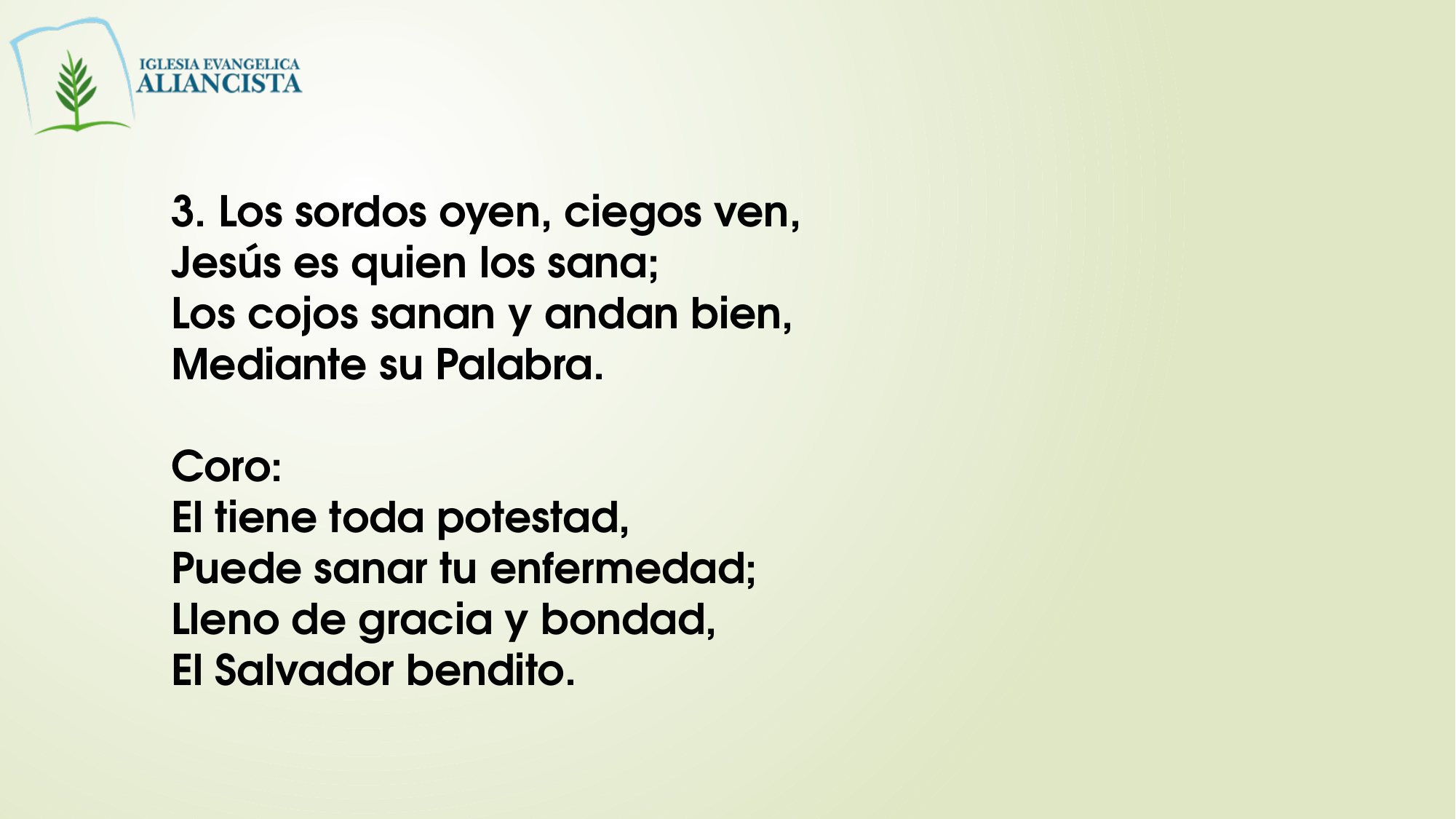

3. Los sordos oyen, ciegos ven,
Jesús es quien los sana;
Los cojos sanan y andan bien,
Mediante su Palabra.

Coro:
El tiene toda potestad,
Puede sanar tu enfermedad;
Lleno de gracia y bondad,
El Salvador bendito.